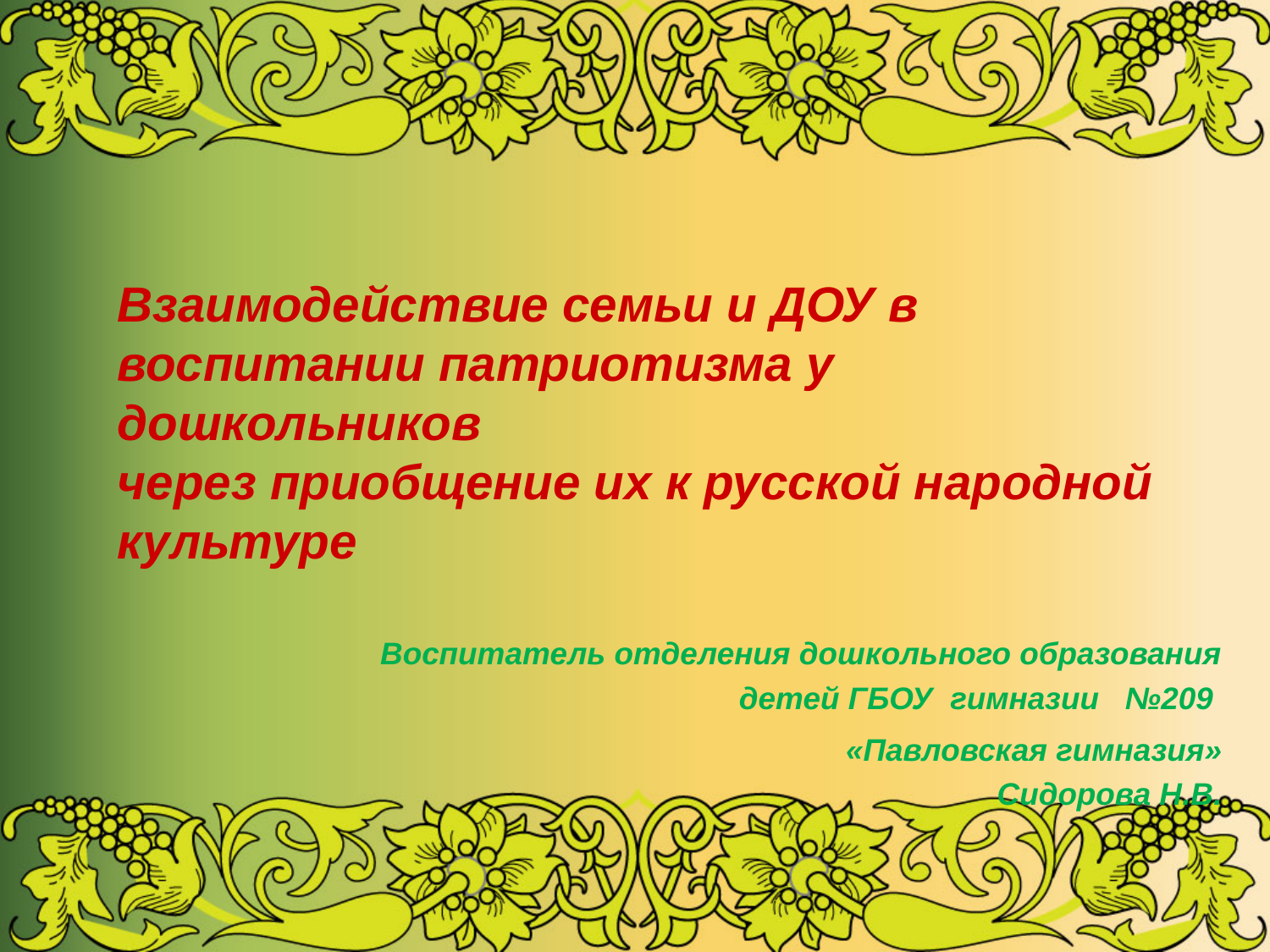

Взаимодействие семьи и ДОУ в воспитании патриотизма у
дошкольников
через приобщение их к русской народной культуре
#

Воспитатель отделения дошкольного образования детей ГБОУ  гимназии   №209
«Павловская гимназия»
Сидорова Н.В.